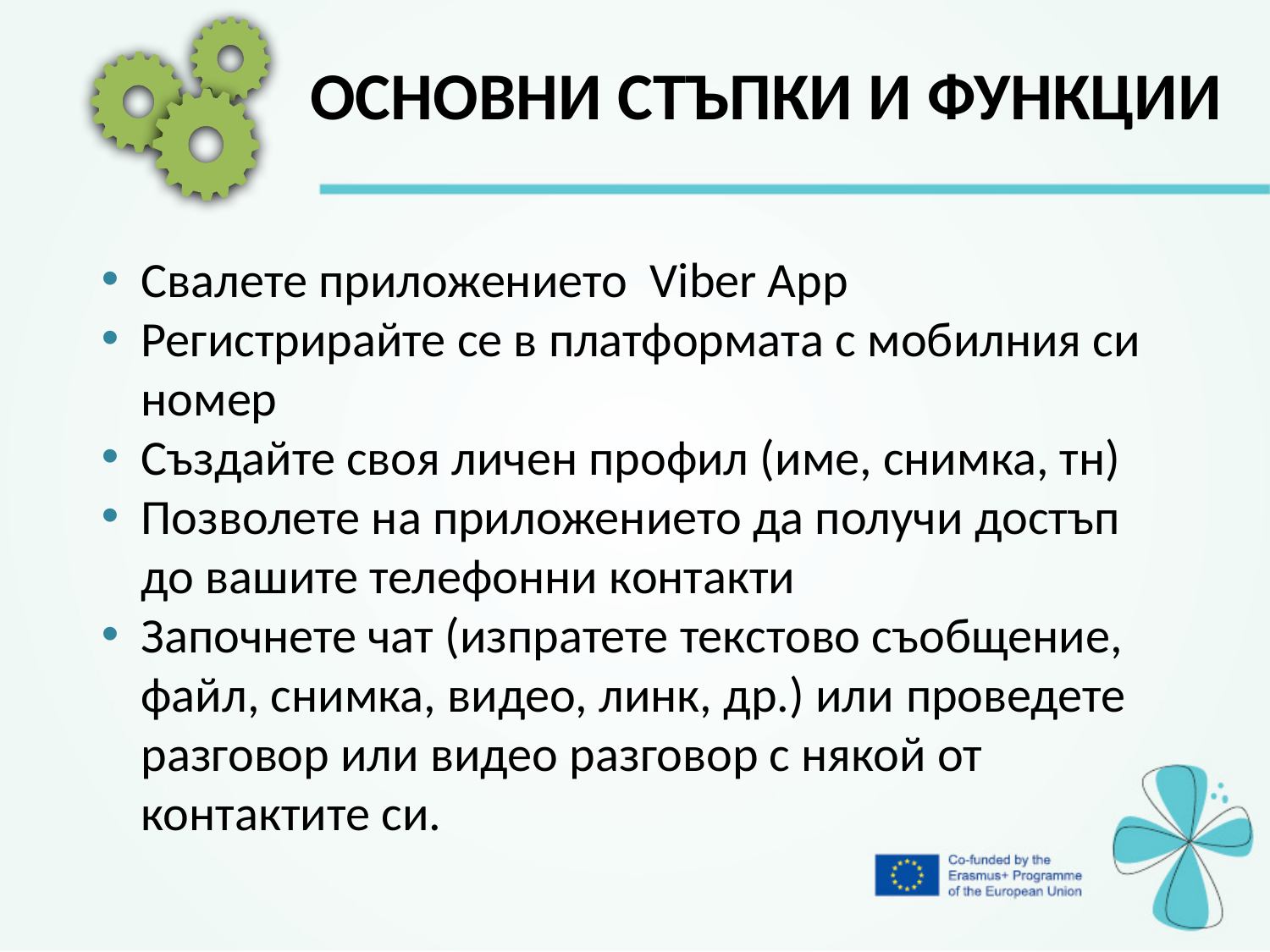

ОСНОВНИ СТЪПКИ И ФУНКЦИИ
Свалете приложението  Viber App
Регистрирайте се в платформата с мобилния си номер
Създайте своя личен профил (име, снимка, тн)
Позволете на приложението да получи достъп до вашите телефонни контакти
Започнете чат (изпратете текстово съобщение, файл, снимка, видео, линк, др.) или проведете разговор или видео разговор с някой от контактите си.